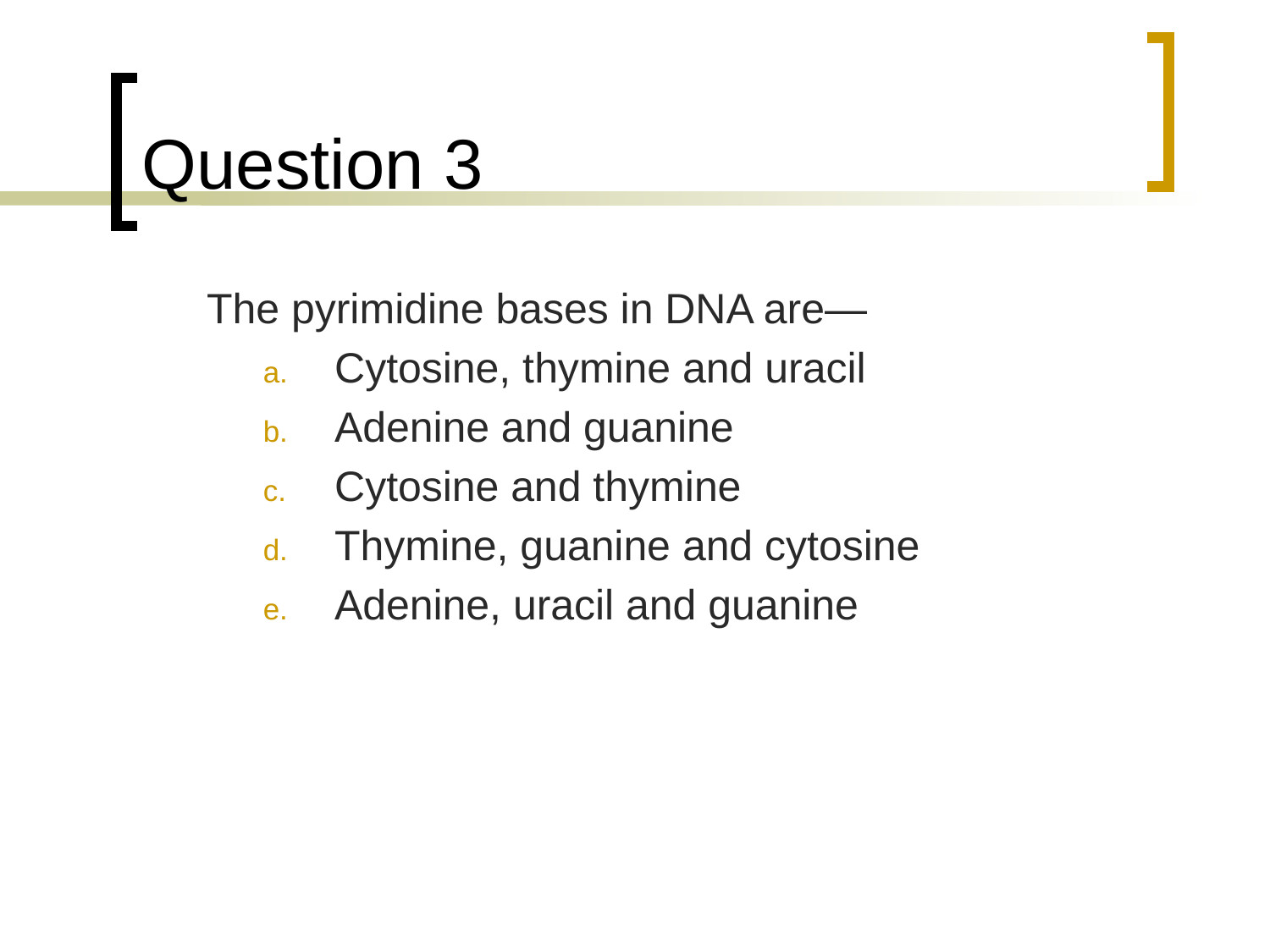

# Question 3
	The pyrimidine bases in DNA are—
Cytosine, thymine and uracil
Adenine and guanine
Cytosine and thymine
Thymine, guanine and cytosine
Adenine, uracil and guanine